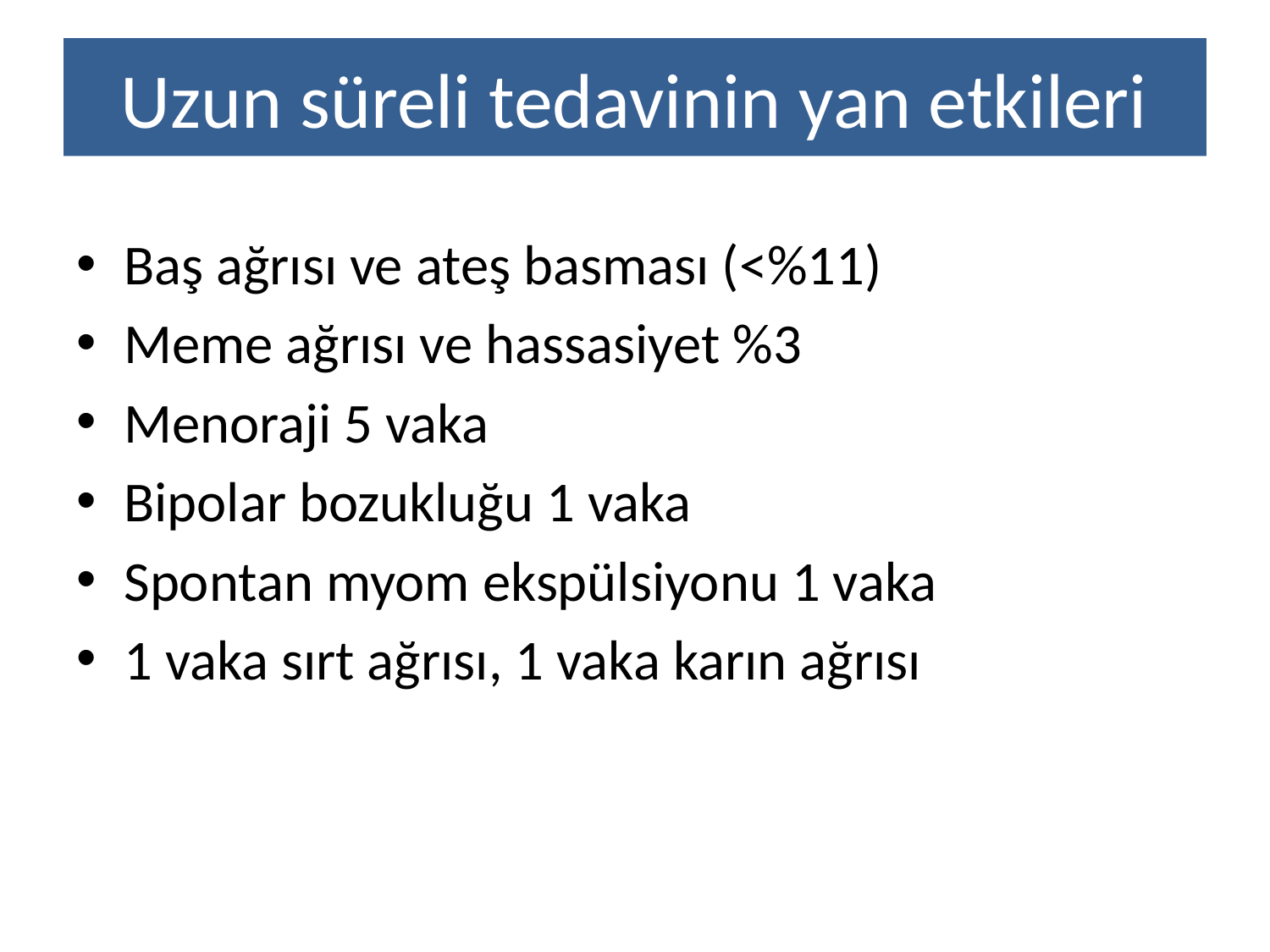

# Uzun süreli tedavinin yan etkileri
Baş ağrısı ve ateş basması (<%11)
Meme ağrısı ve hassasiyet %3
Menoraji 5 vaka
Bipolar bozukluğu 1 vaka
Spontan myom ekspülsiyonu 1 vaka
1 vaka sırt ağrısı, 1 vaka karın ağrısı